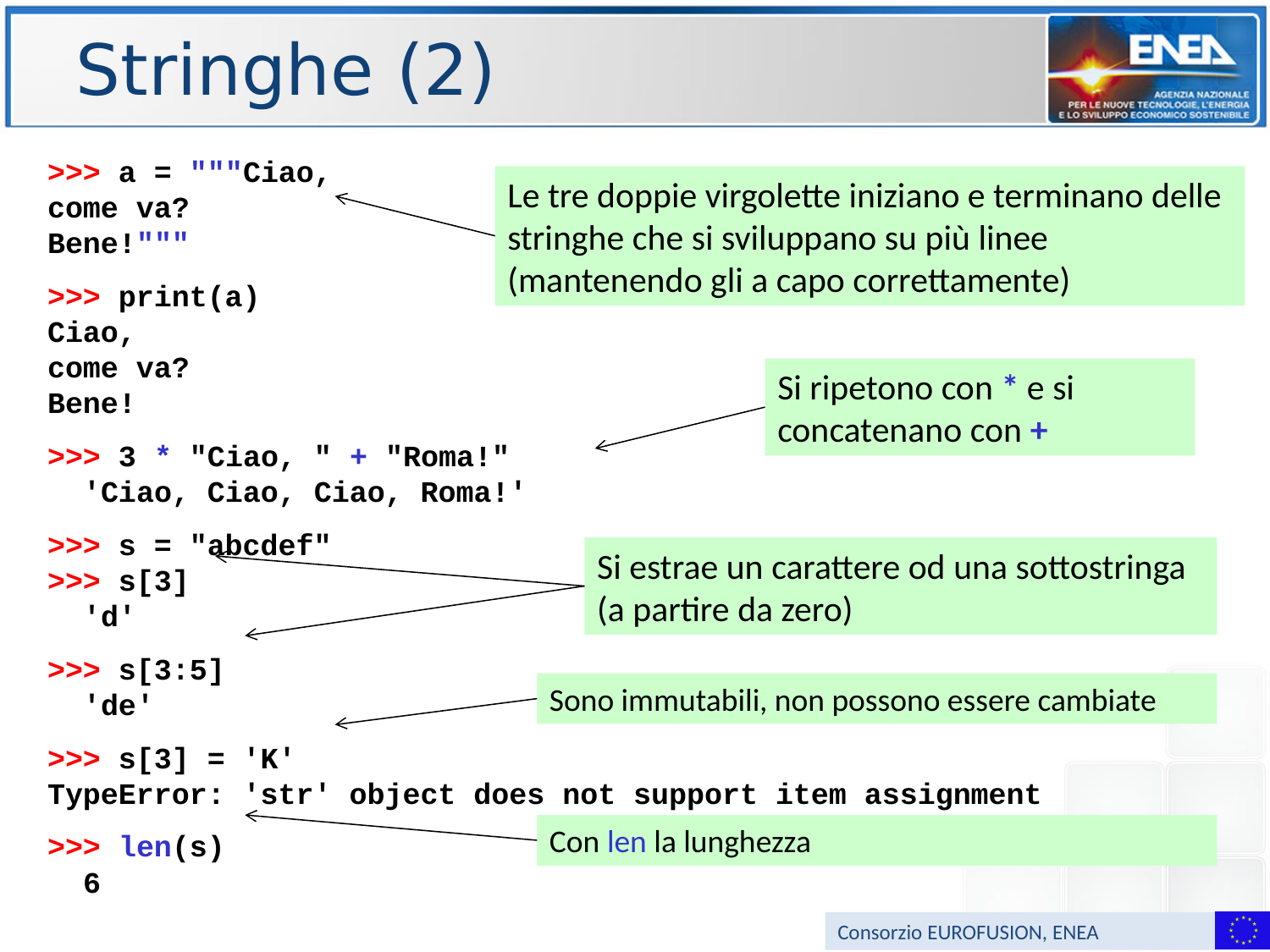

# Stringhe (2)
>>> a = """Ciao,
come va?
Bene!"""
>>> print(a)
Ciao,
come va?
Bene!
>>> 3 * "Ciao, " + "Roma!"
  'Ciao, Ciao, Ciao, Roma!'
>>> s = "abcdef"
>>> s[3]
  'd'
>>> s[3:5]
  'de'
>>> s[3] = 'K'
TypeError: 'str' object does not support item assignment
>>> len(s)
  6
Le tre doppie virgolette iniziano e terminano delle stringhe che si sviluppano su più linee (mantenendo gli a capo correttamente)
Si ripetono con * e si concatenano con +
Si estrae un carattere od una sottostringa (a partire da zero)
Sono immutabili, non possono essere cambiate
Con len la lunghezza